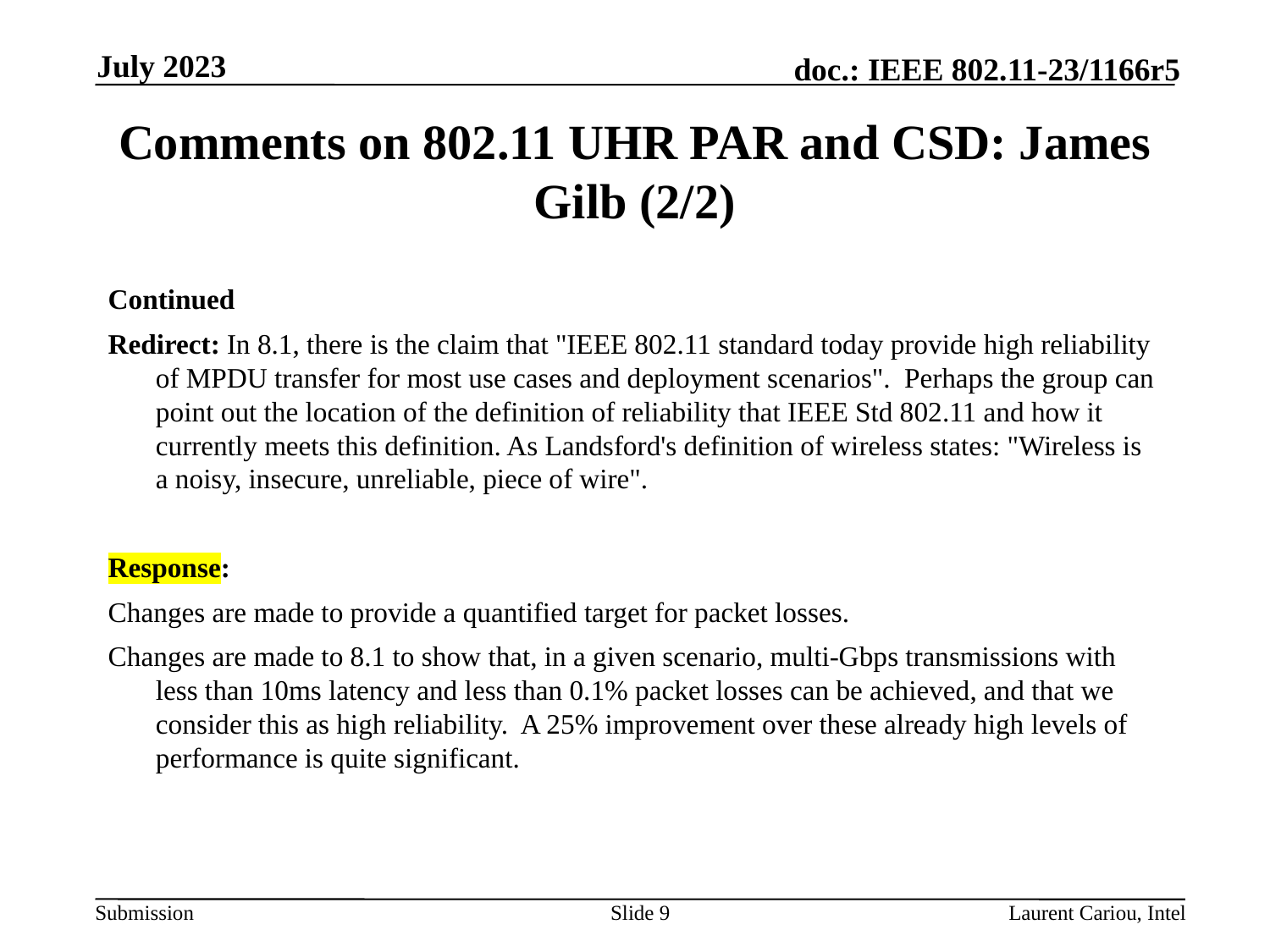

July 2023
# Comments on 802.11 UHR PAR and CSD: James Gilb (2/2)
Continued
Redirect: In 8.1, there is the claim that "IEEE 802.11 standard today provide high reliability of MPDU transfer for most use cases and deployment scenarios".  Perhaps the group can point out the location of the definition of reliability that IEEE Std 802.11 and how it currently meets this definition. As Landsford's definition of wireless states: "Wireless is a noisy, insecure, unreliable, piece of wire".

Response:
Changes are made to provide a quantified target for packet losses.
Changes are made to 8.1 to show that, in a given scenario, multi-Gbps transmissions with less than 10ms latency and less than 0.1% packet losses can be achieved, and that we consider this as high reliability.  A 25% improvement over these already high levels of performance is quite significant.

Slide 9
Laurent Cariou, Intel